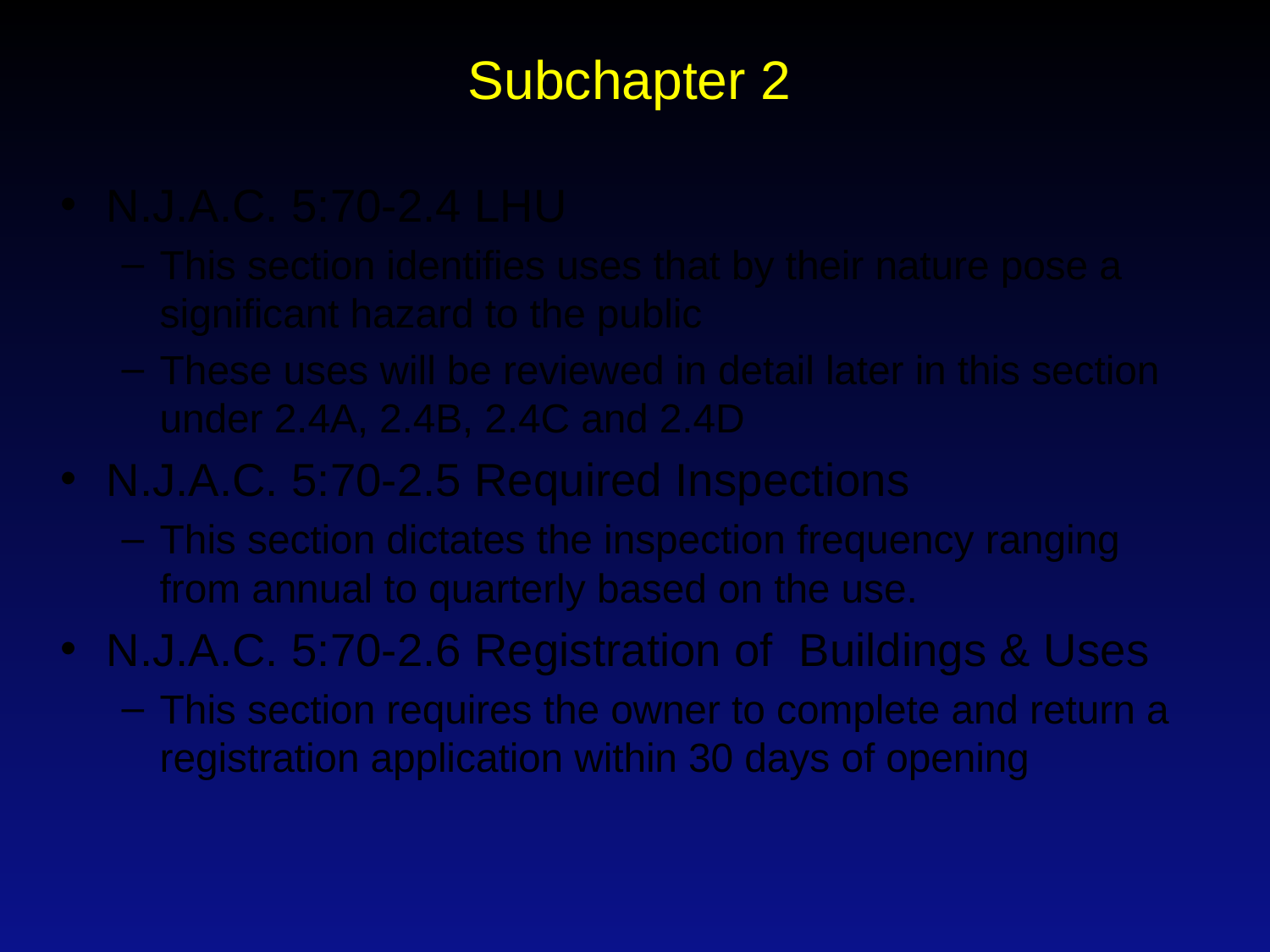

# Subchapter 2
N.J.A.C. 5:70-2.4 LHU
This section identifies uses that by their nature pose a significant hazard to the public
These uses will be reviewed in detail later in this section under 2.4A, 2.4B, 2.4C and 2.4D
N.J.A.C. 5:70-2.5 Required Inspections
This section dictates the inspection frequency ranging from annual to quarterly based on the use.
N.J.A.C. 5:70-2.6 Registration of  Buildings & Uses
This section requires the owner to complete and return a registration application within 30 days of opening